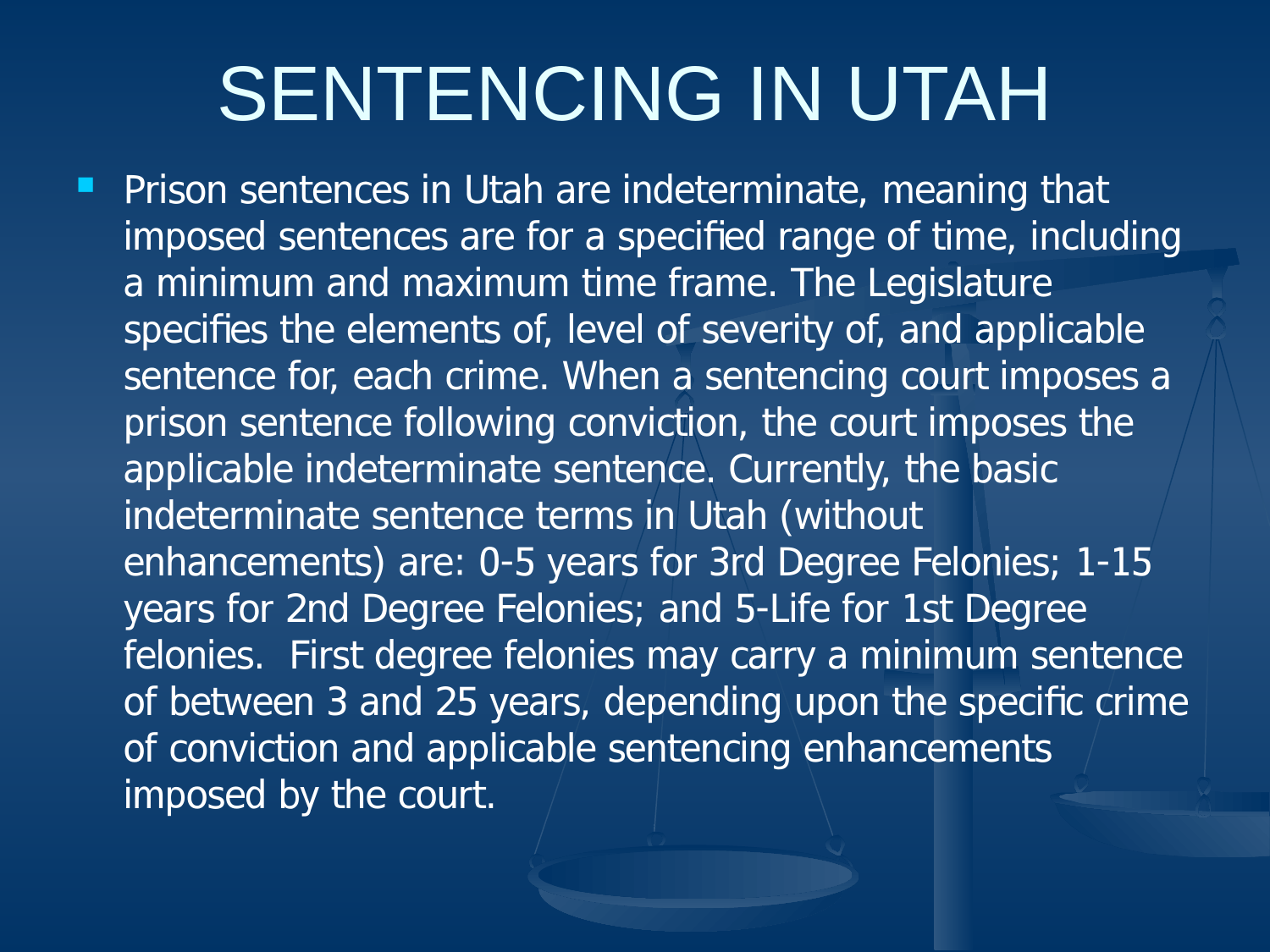

# SENTENCING IN UTAH
Prison sentences in Utah are indeterminate, meaning that imposed sentences are for a specified range of time, including a minimum and maximum time frame. The Legislature specifies the elements of, level of severity of, and applicable sentence for, each crime. When a sentencing court imposes a prison sentence following conviction, the court imposes the applicable indeterminate sentence. Currently, the basic indeterminate sentence terms in Utah (without enhancements) are: 0-5 years for 3rd Degree Felonies; 1-15 years for 2nd Degree Felonies; and 5-Life for 1st Degree felonies.  First degree felonies may carry a minimum sentence of between 3 and 25 years, depending upon the specific crime of conviction and applicable sentencing enhancements imposed by the court.